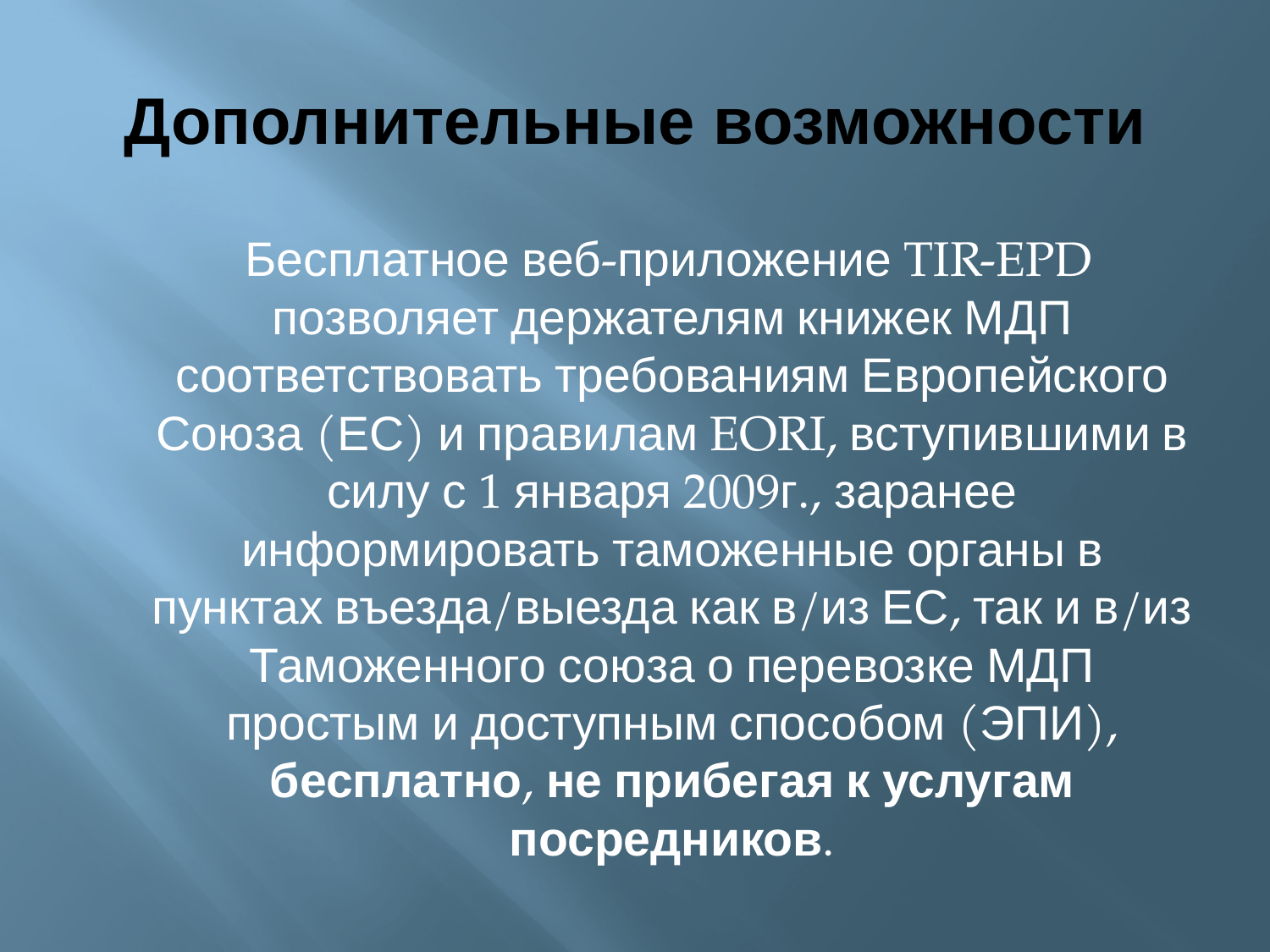

# Дополнительные возможности
    Бесплатное веб-приложение TIR-EPD позволяет держателям книжек МДП соответствовать требованиям Европейского Союза (ЕС) и правилам EORI, вступившими в силу с 1 января 2009г., заранее информировать таможенные органы в пунктах въезда/выезда как в/из ЕС, так и в/из Таможенного союза о перевозке МДП простым и доступным способом (ЭПИ), бесплатно, не прибегая к услугам посредников.